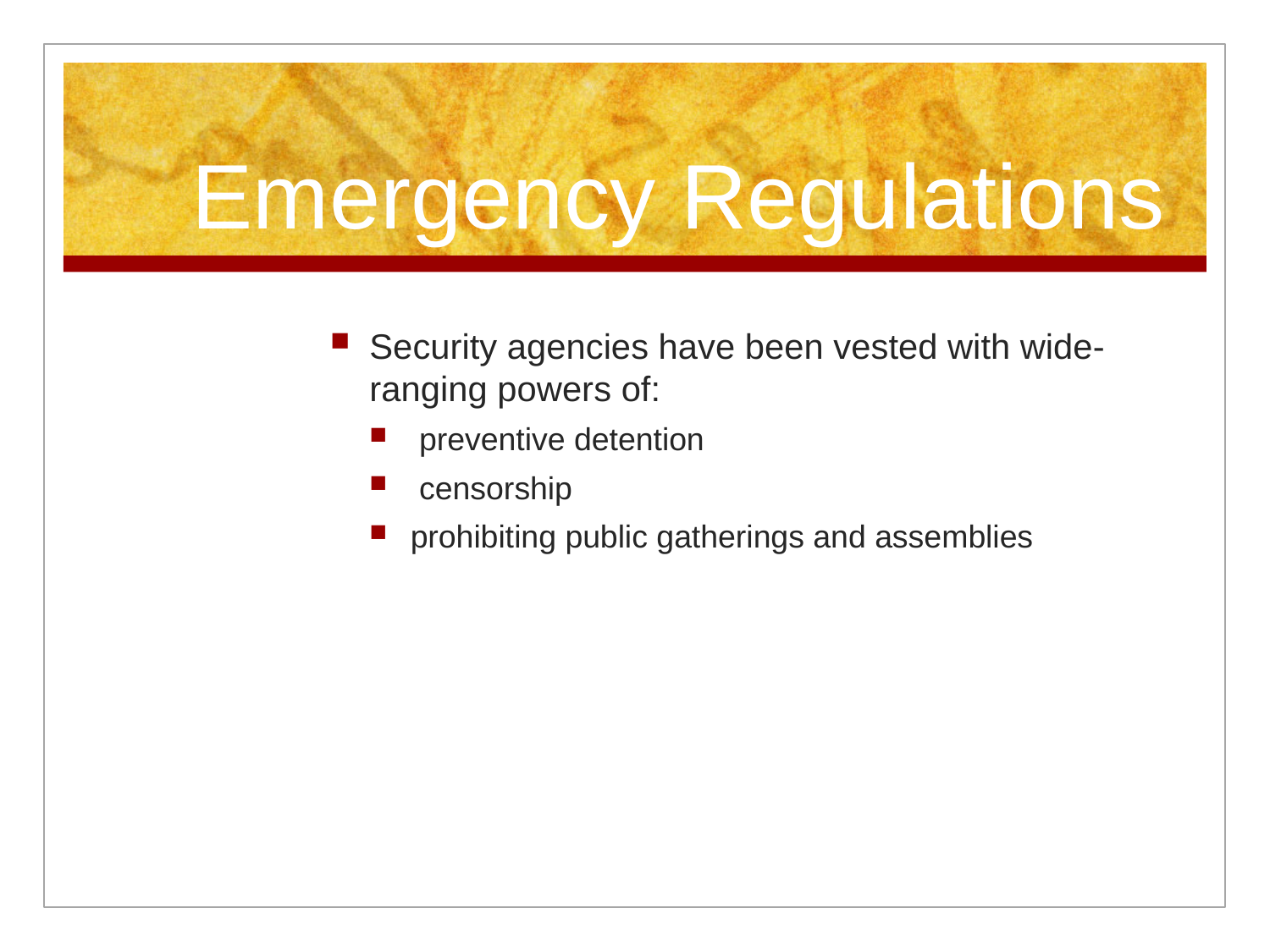

# Emergency Regulations
Security agencies have been vested with wide-ranging powers of:
 preventive detention
 censorship
prohibiting public gatherings and assemblies